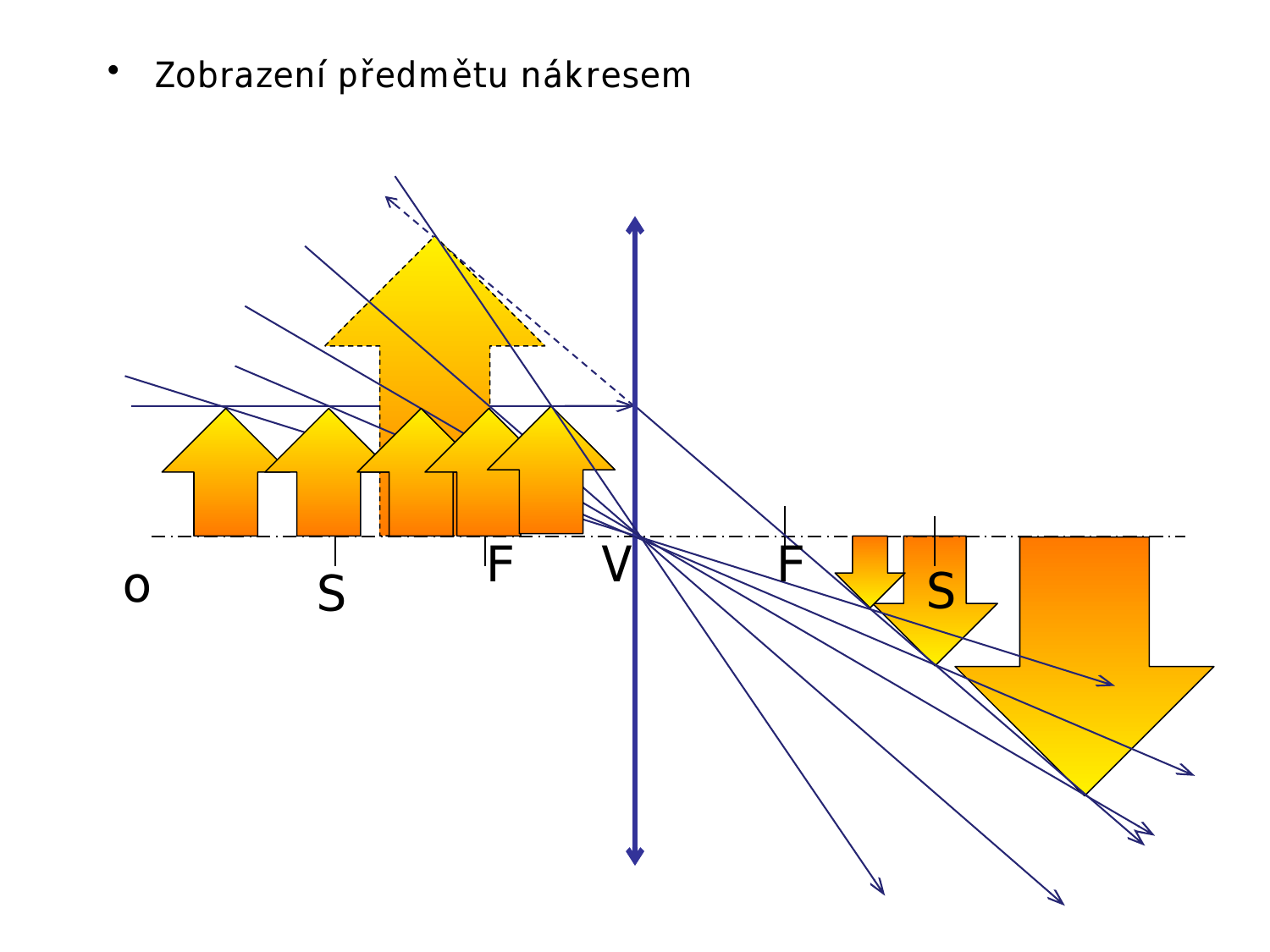

Zobrazení předmětu nákresem

F
V
F

o
S
S